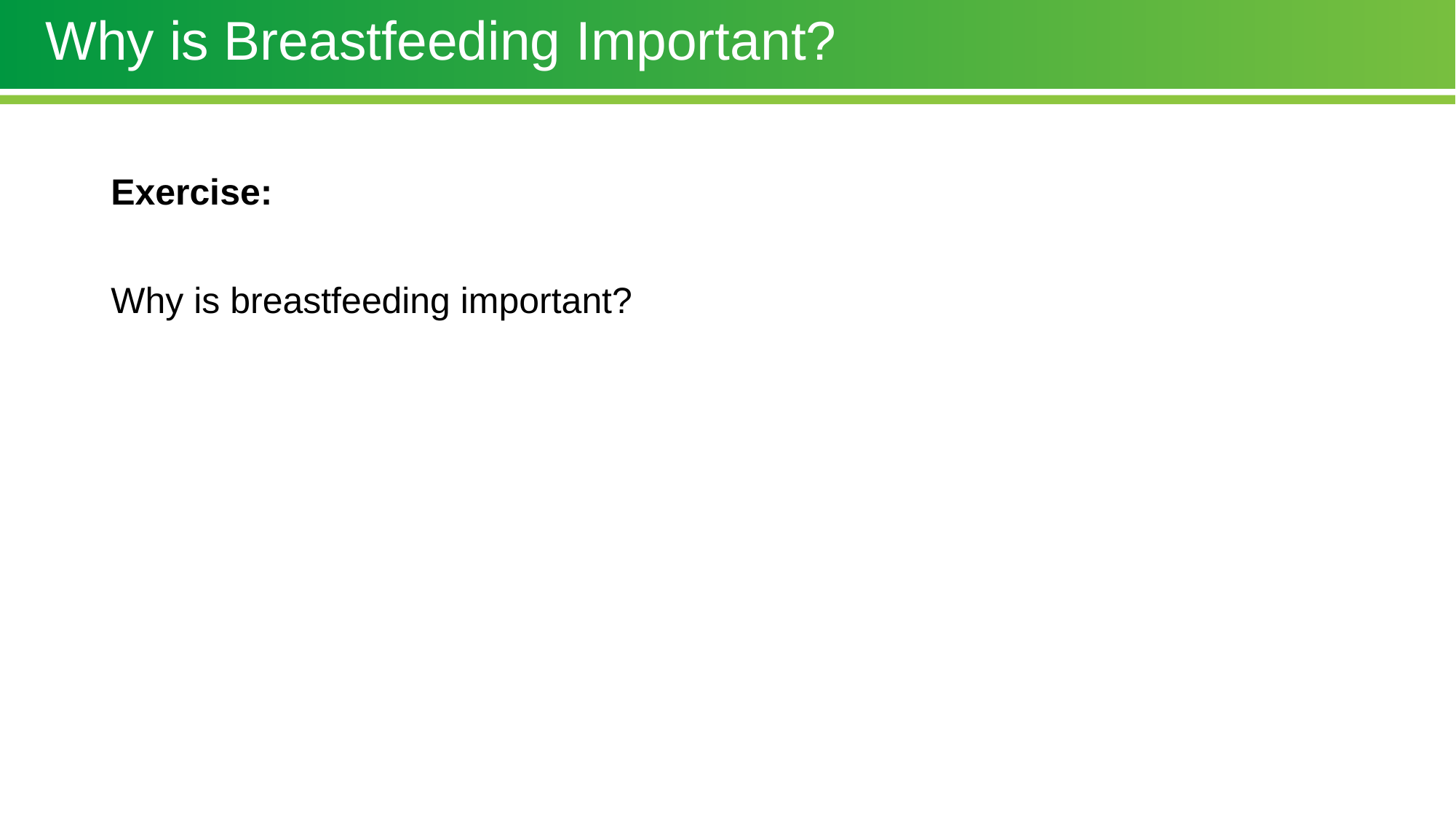

# Why is Breastfeeding Important?
Exercise:

Why is breastfeeding important?